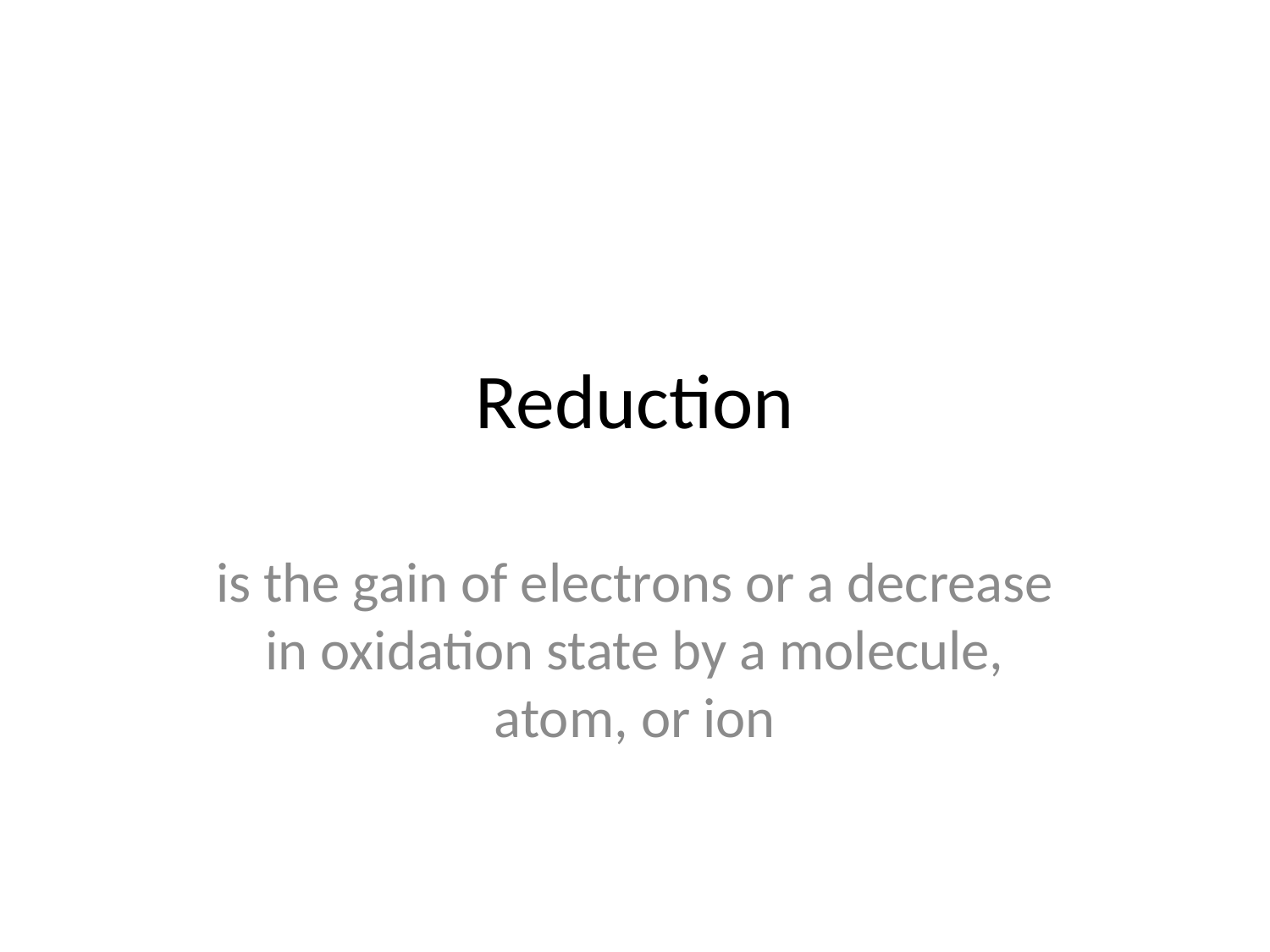

# Reduction
is the gain of electrons or a decrease in oxidation state by a molecule, atom, or ion